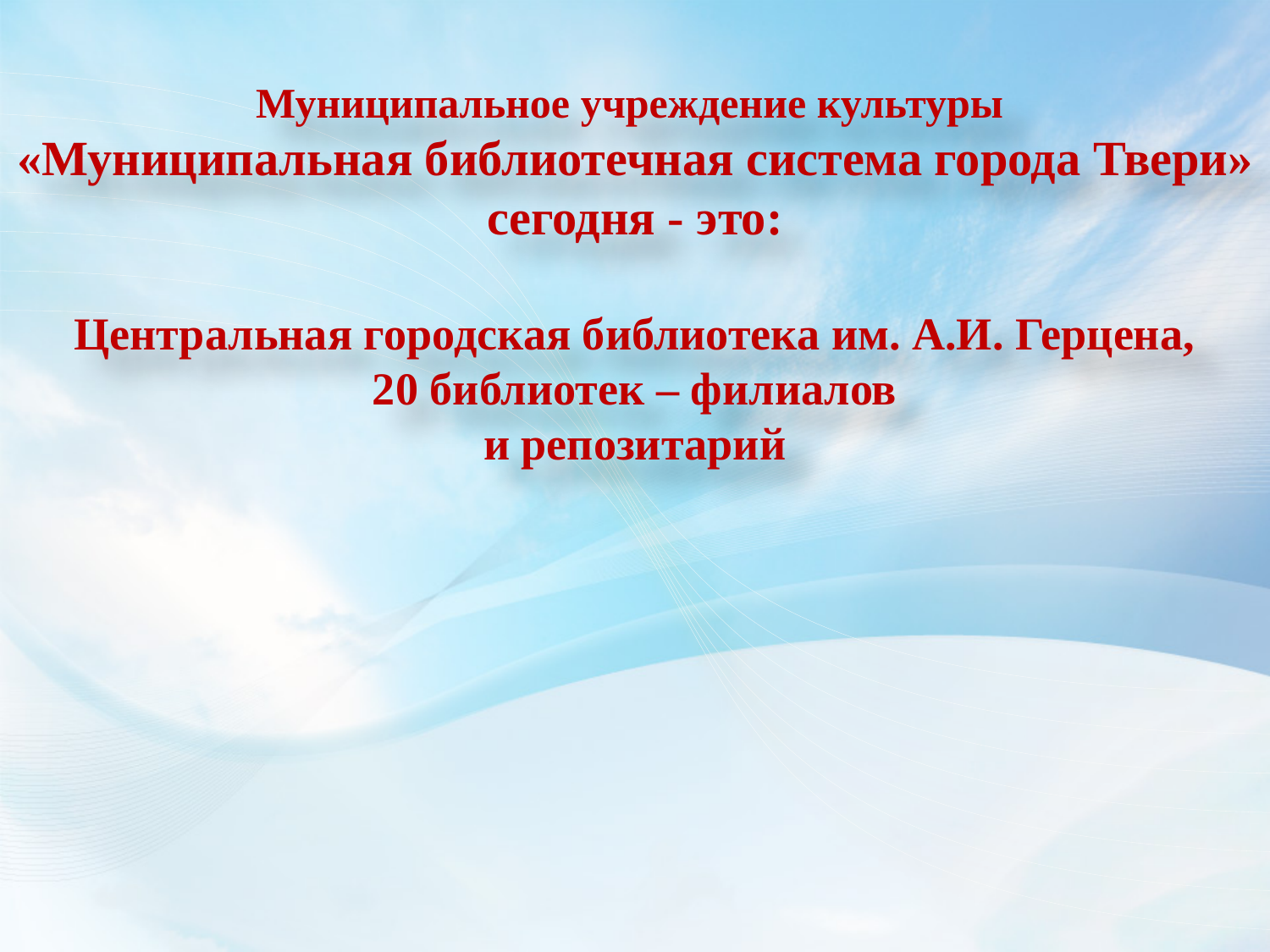

Муниципальное учреждение культуры
«Муниципальная библиотечная система города Твери» сегодня - это:

Центральная городская библиотека им. А.И. Герцена,
20 библиотек – филиалов
и репозитарий